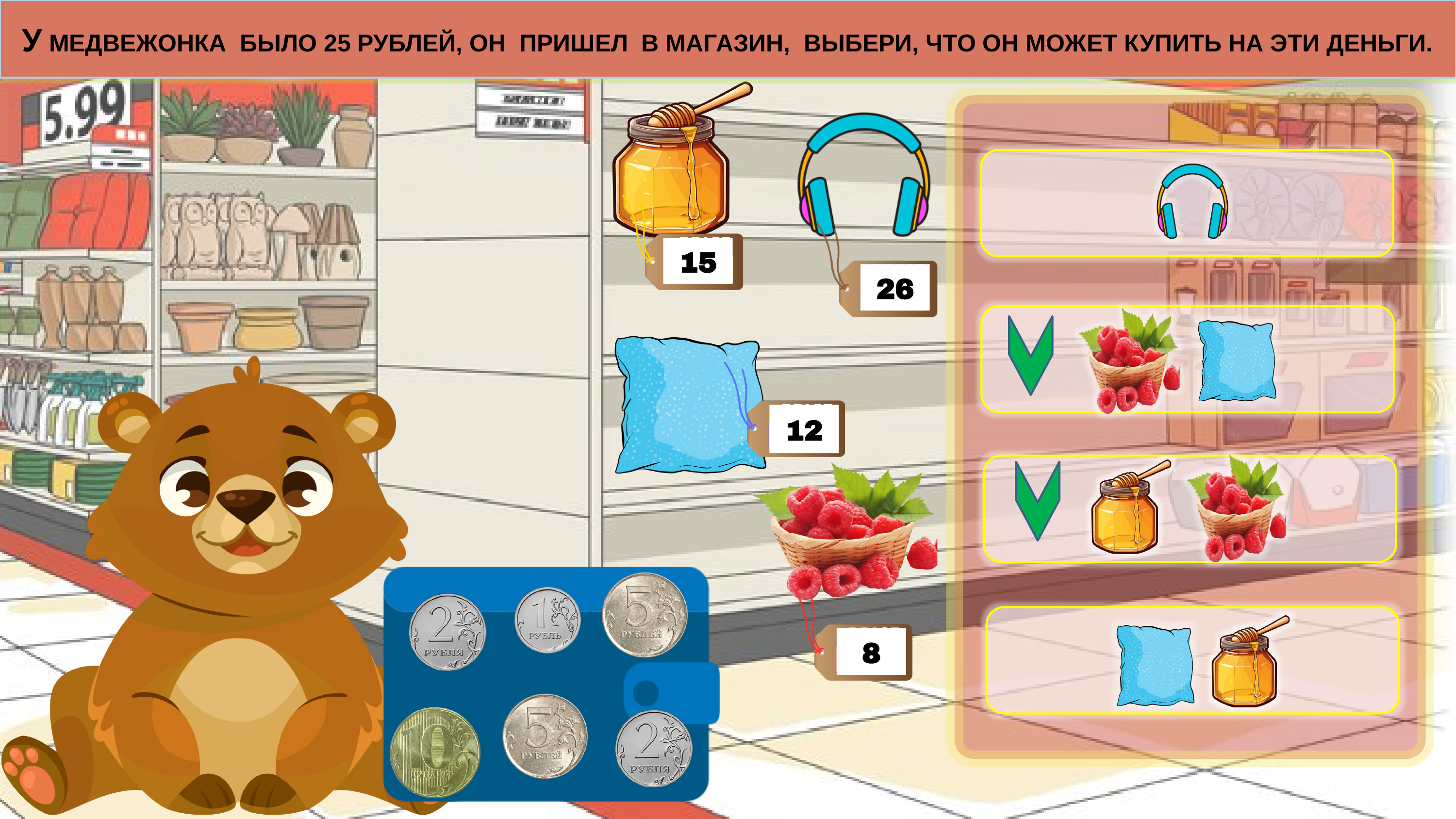

У МЕДВЕЖОНКА  БЫЛО 25 РУБЛЕЙ, ОН  ПРИШЕЛ  В МАГАЗИН,  ВЫБЕРИ, ЧТО ОН МОЖЕТ КУПИТЬ НА ЭТИ ДЕНЬГИ.

15
26

12

8